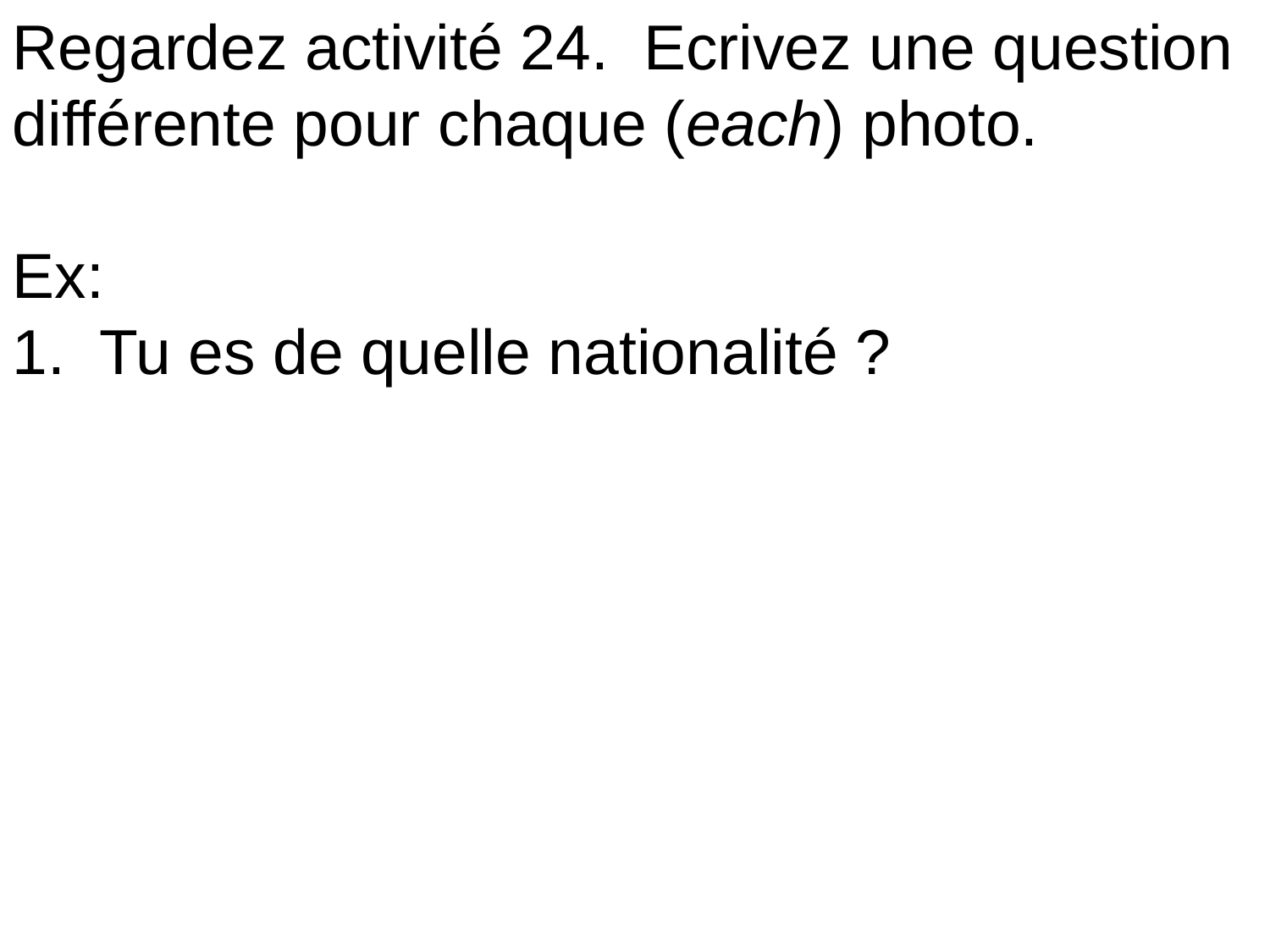

Regardez activité 24.  Ecrivez une question différente pour chaque (each) photo.

Ex:
1.  Tu es de quelle nationalité ?